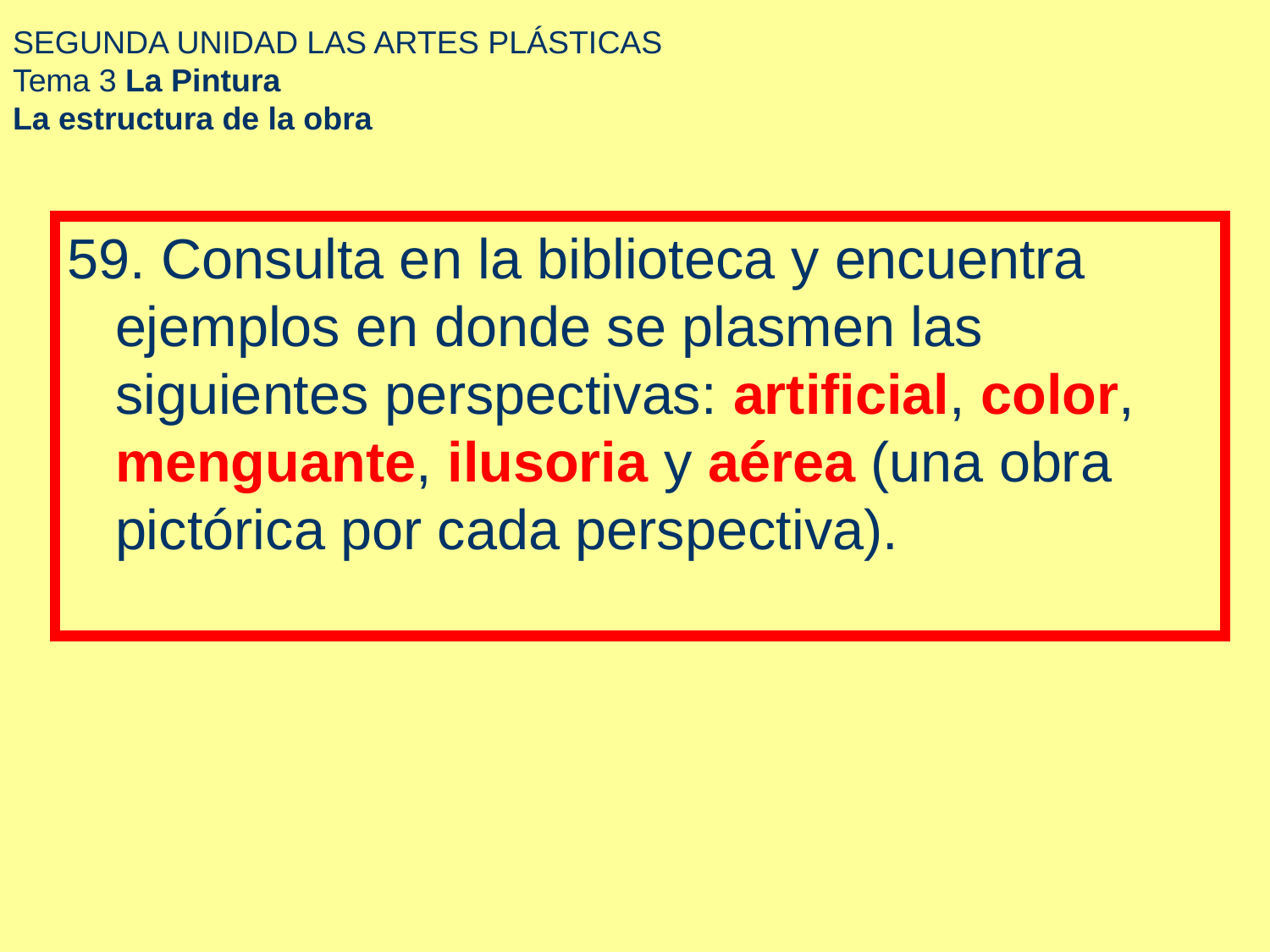

# SEGUNDA UNIDAD LAS ARTES PLÁSTICAS Tema 3 La Pintura La estructura de la obra
59. Consulta en la biblioteca y encuentra ejemplos en donde se plasmen las siguientes perspectivas: artificial, color, menguante, ilusoria y aérea (una obra pictórica por cada perspectiva).